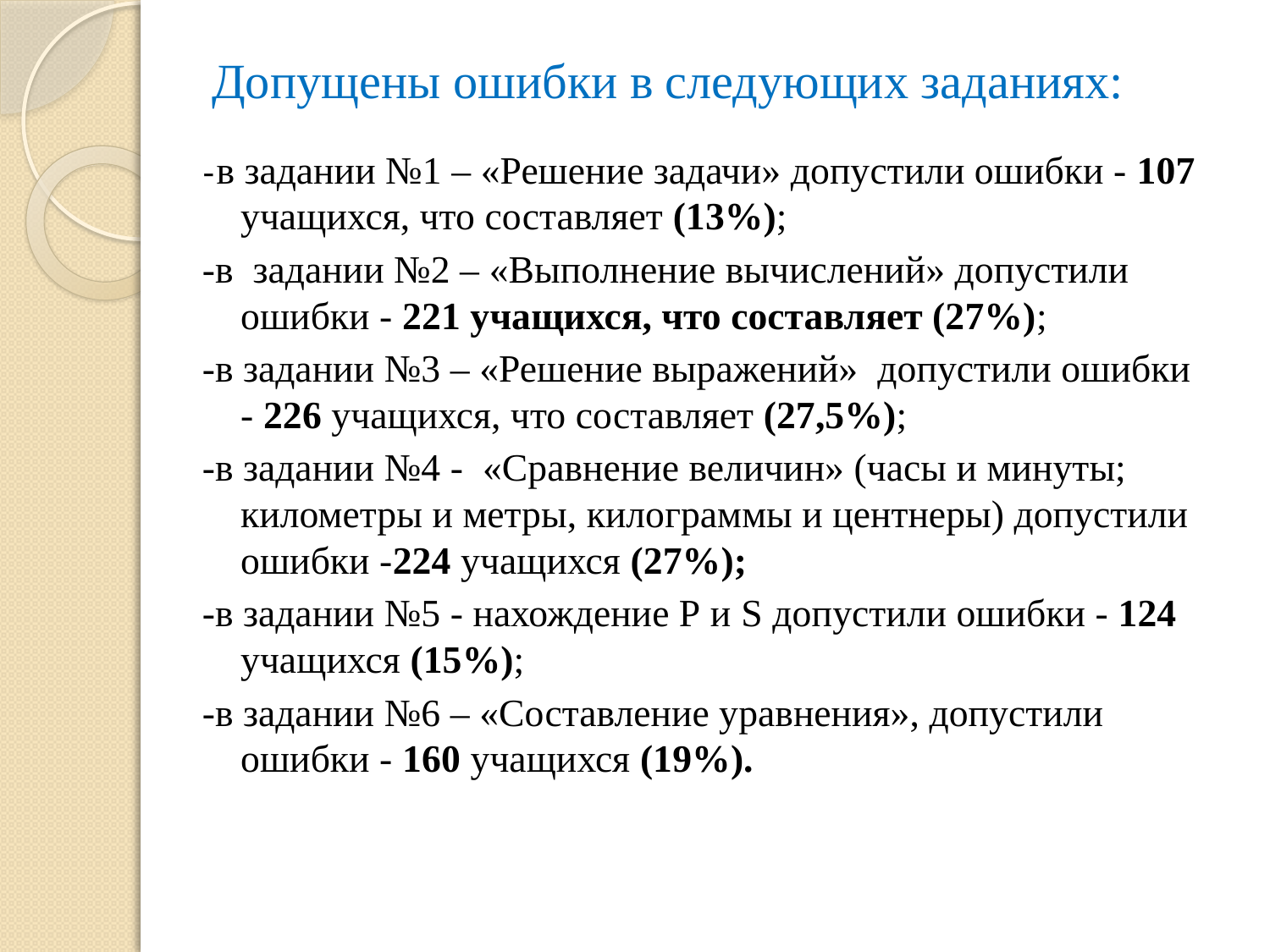

# Допущены ошибки в следующих заданиях:
-в задании №1 – «Решение задачи» допустили ошибки - 107 учащихся, что составляет (13%);
-в  задании №2 – «Выполнение вычислений» допустили ошибки - 221 учащихся, что составляет (27%);
-в задании №3 – «Решение выражений»  допустили ошибки - 226 учащихся, что составляет (27,5%);
-в задании №4 -  «Сравнение величин» (часы и минуты; километры и метры, килограммы и центнеры) допустили ошибки -224 учащихся (27%);
-в задании №5 - нахождение Р и S допустили ошибки - 124 учащихся (15%);
-в задании №6 – «Составление уравнения», допустили ошибки - 160 учащихся (19%).